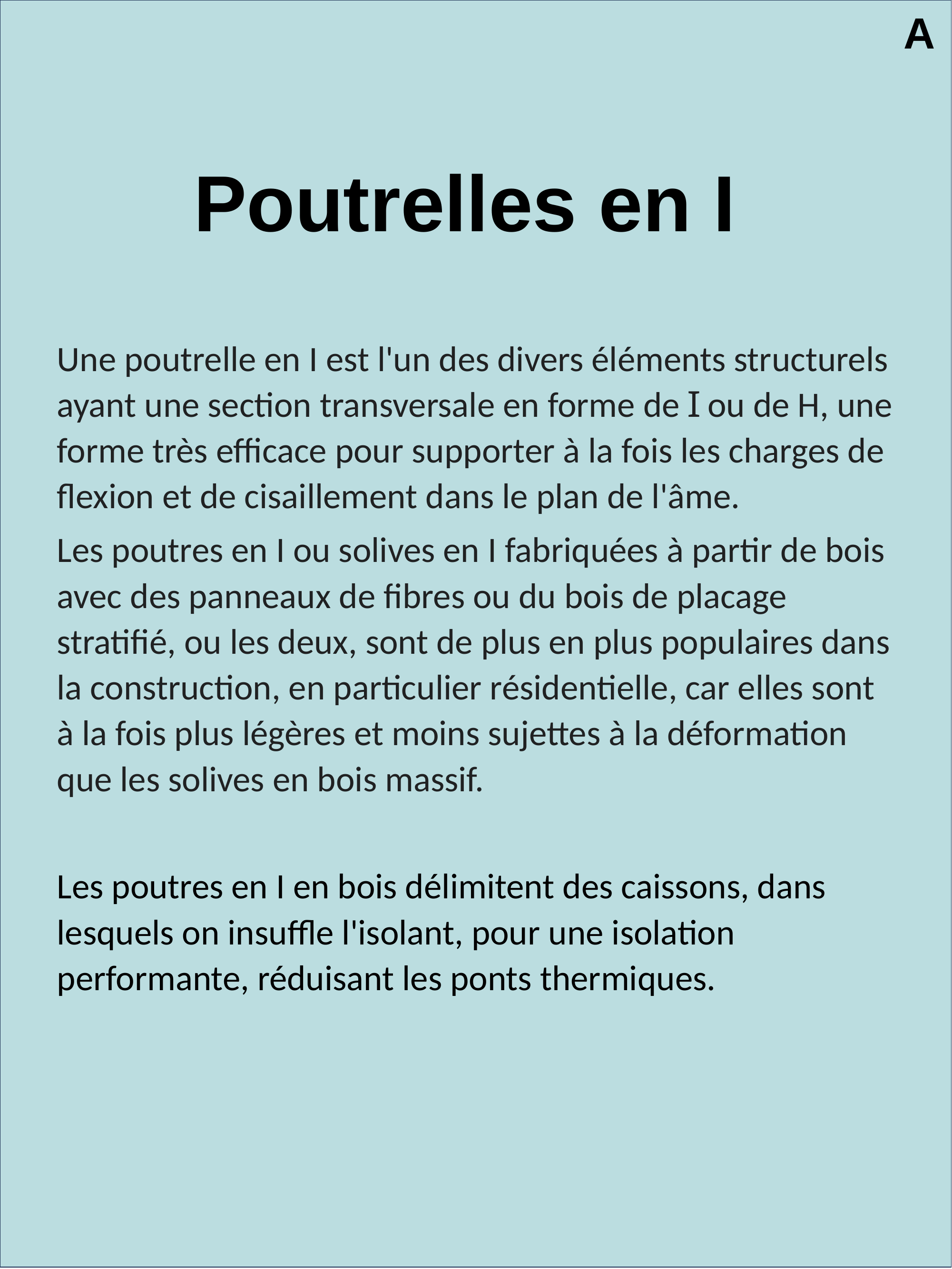

A
Poutrelles en I
Une poutrelle en I est l'un des divers éléments structurels ayant une section transversale en forme de Ɪ ou de H, une forme très efficace pour supporter à la fois les charges de flexion et de cisaillement dans le plan de l'âme.
Les poutres en I ou solives en I fabriquées à partir de bois avec des panneaux de fibres ou du bois de placage stratifié, ou les deux, sont de plus en plus populaires dans la construction, en particulier résidentielle, car elles sont à la fois plus légères et moins sujettes à la déformation que les solives en bois massif.

Les poutres en I en bois délimitent des caissons, dans lesquels on insuffle l'isolant, pour une isolation performante, réduisant les ponts thermiques.